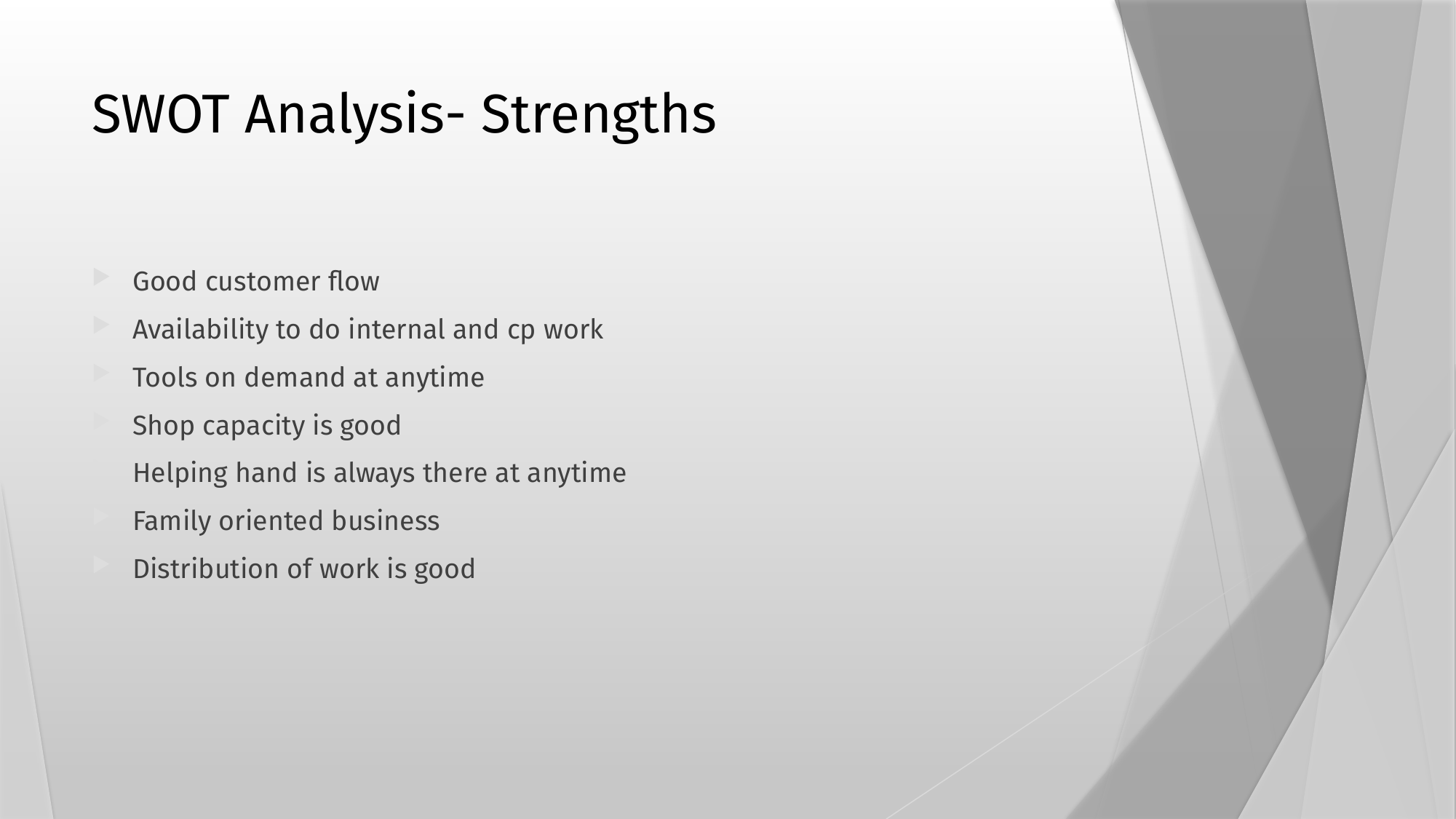

# SWOT Analysis- Strengths
Good customer flow
Availability to do internal and cp work
Tools on demand at anytime
Shop capacity is good
Helping hand is always there at anytime
Family oriented business
Distribution of work is good